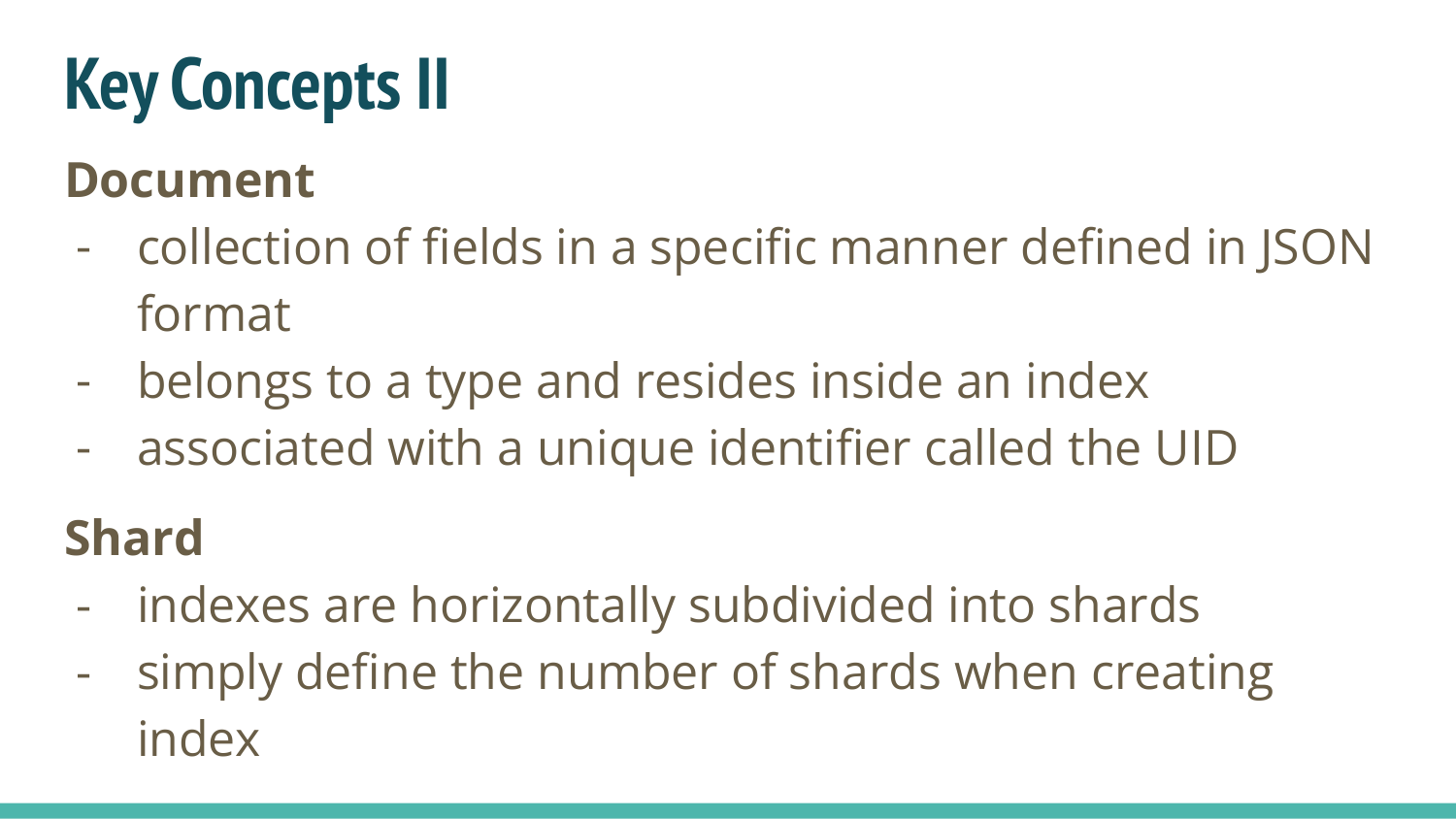

# Key Concepts II
Document
collection of fields in a specific manner defined in JSON format
belongs to a type and resides inside an index
associated with a unique identifier called the UID
Shard
indexes are horizontally subdivided into shards
simply define the number of shards when creating index